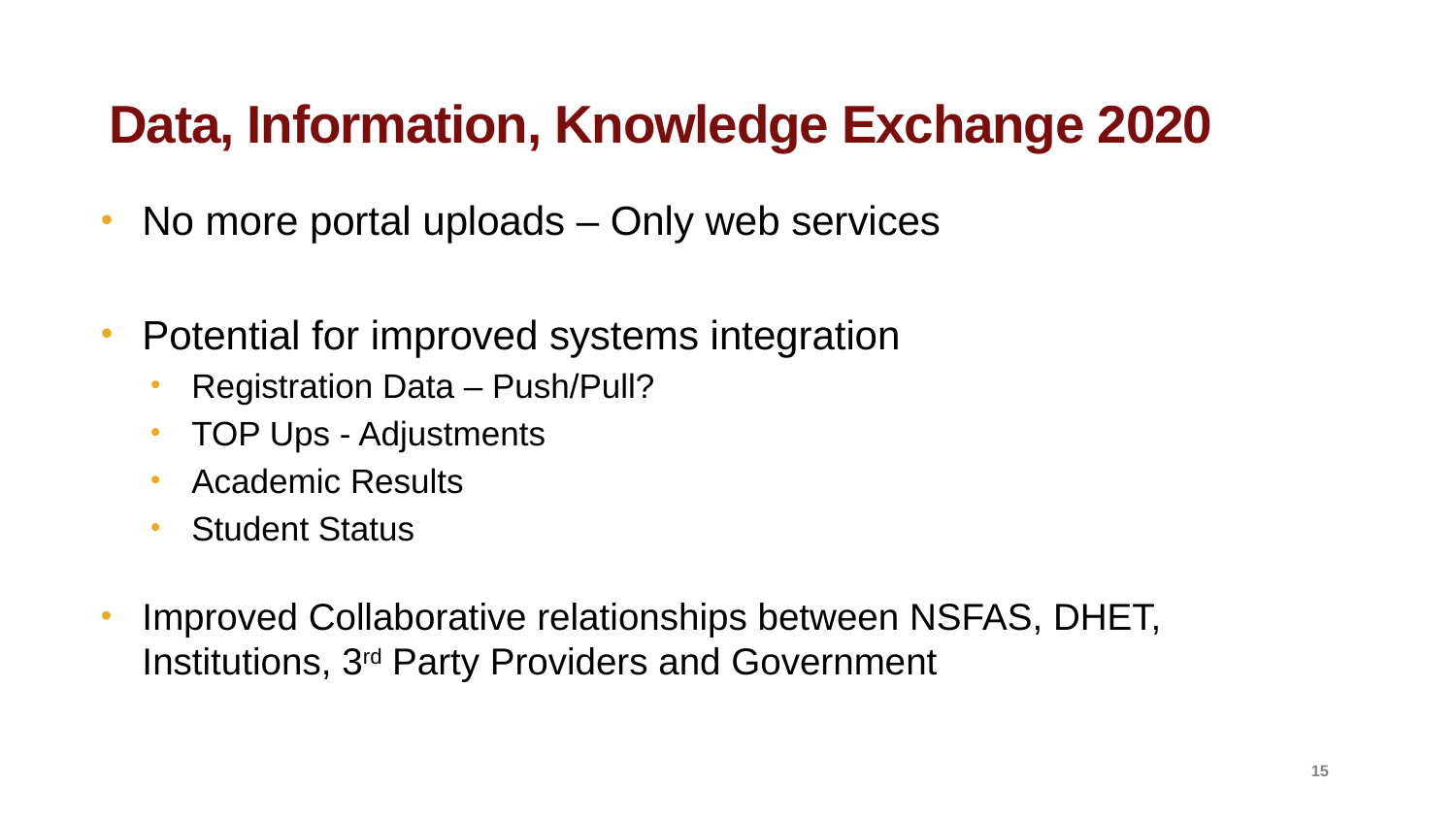

# Data, Information, Knowledge Exchange 2020
No more portal uploads – Only web services

Potential for improved systems integration
Registration Data – Push/Pull?
TOP Ups - Adjustments
Academic Results
Student Status

Improved Collaborative relationships between NSFAS, DHET, Institutions, 3rd Party Providers and Government

15